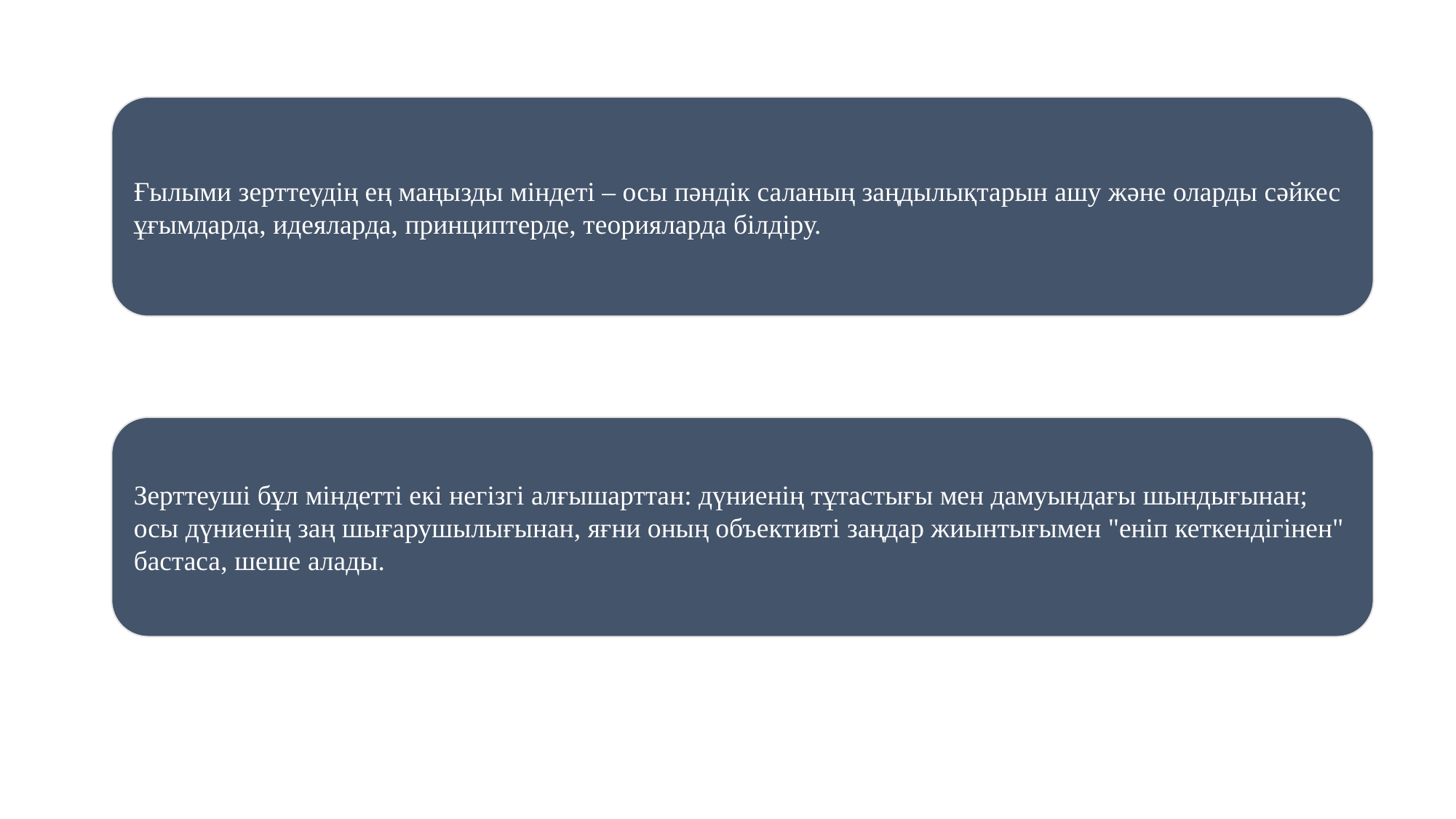

Ғылыми зерттеудің ең маңызды міндеті – осы пәндік саланың заңдылықтарын ашу және оларды сәйкес ұғымдарда, идеяларда, принциптерде, теорияларда білдіру.
Зерттеуші бұл міндетті екі негізгі алғышарттан: дүниенің тұтастығы мен дамуындағы шындығынан; осы дүниенің заң шығарушылығынан, яғни оның объективті заңдар жиынтығымен "еніп кеткендігінен" бастаса, шеше алады.